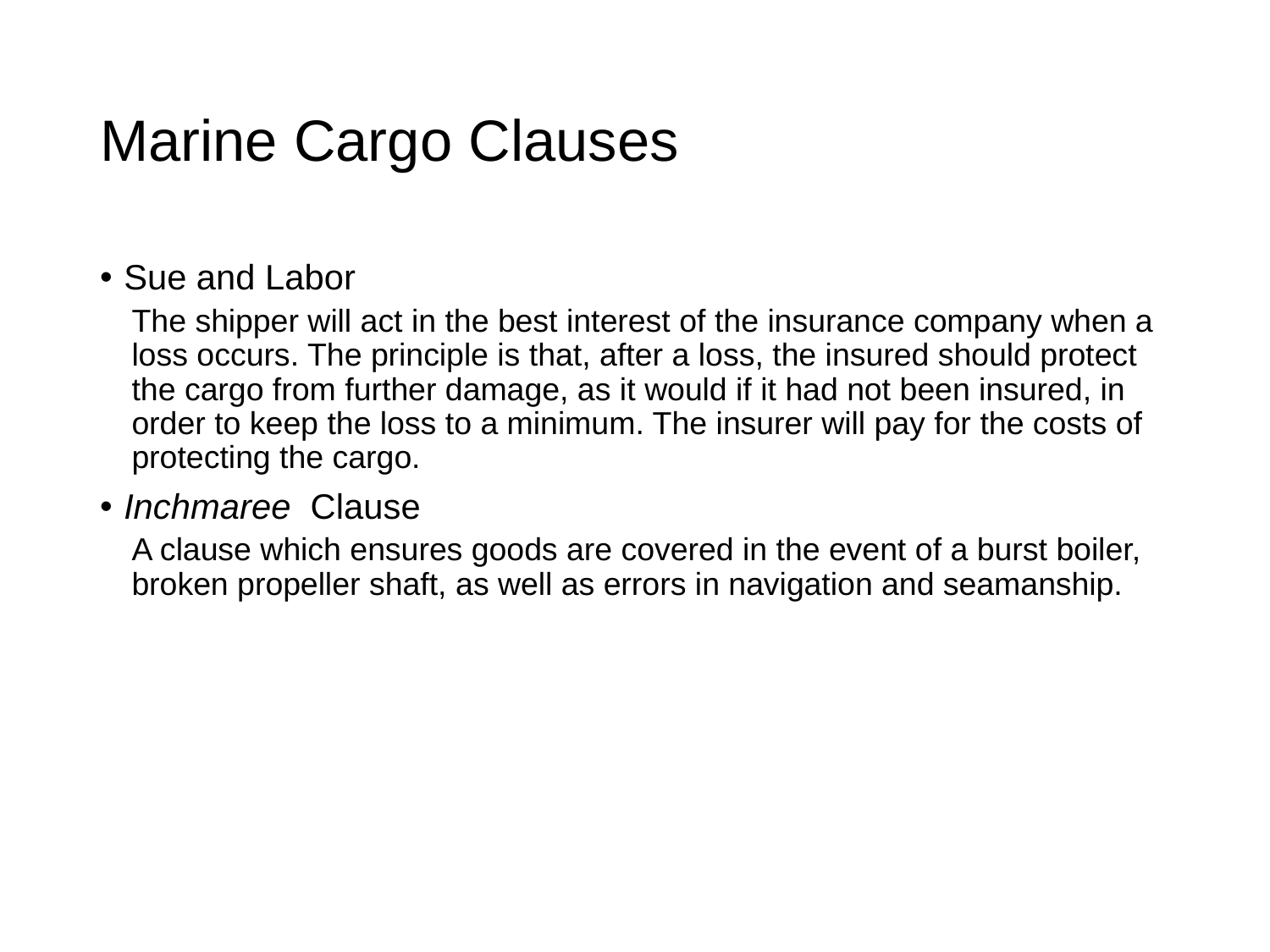

# Marine Cargo Clauses
Sue and Labor
The shipper will act in the best interest of the insurance company when a loss occurs. The principle is that, after a loss, the insured should protect the cargo from further damage, as it would if it had not been insured, in order to keep the loss to a minimum. The insurer will pay for the costs of protecting the cargo.
Inchmaree  Clause
A clause which ensures goods are covered in the event of a burst boiler, broken propeller shaft, as well as errors in navigation and seamanship.